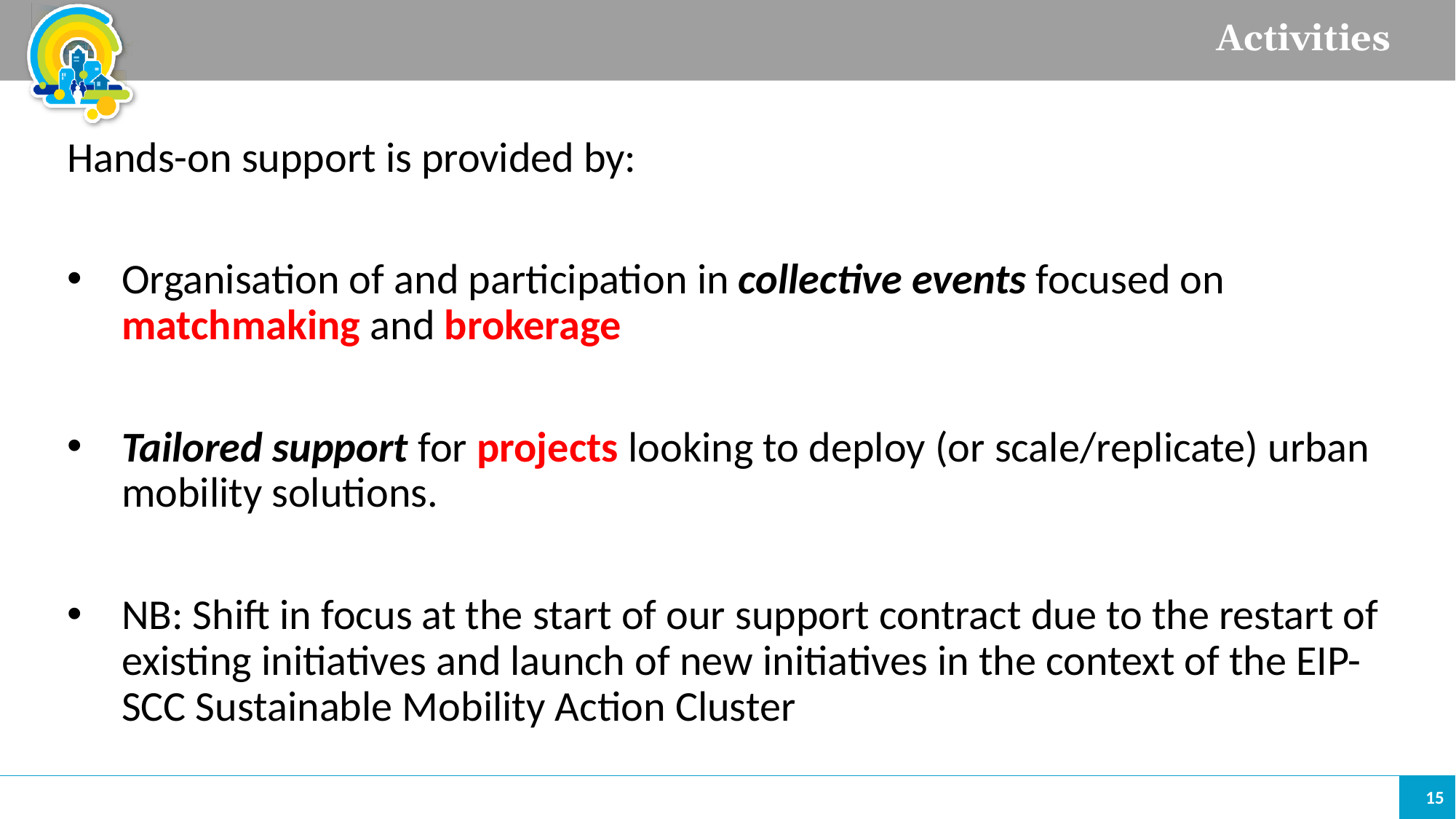

# Activities
Hands-on support is provided by:

Organisation of and participation in collective events focused on matchmaking and brokerage

Tailored support for projects looking to deploy (or scale/replicate) urban mobility solutions.

NB: Shift in focus at the start of our support contract due to the restart of existing initiatives and launch of new initiatives in the context of the EIP-SCC Sustainable Mobility Action Cluster

15